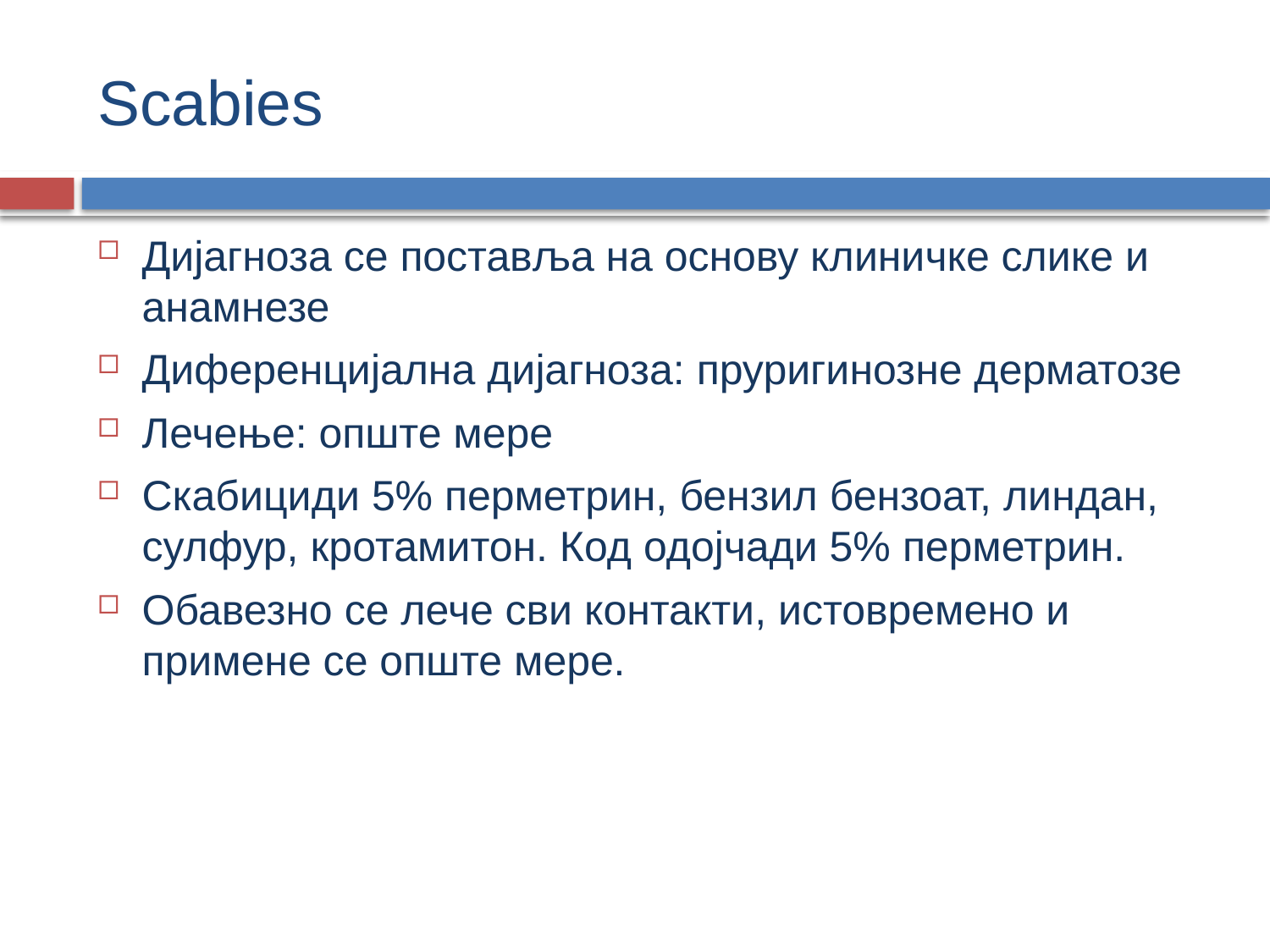

# Scabies
Дијагноза се поставља на основу клиничке слике и анамнезе
Диференцијална дијагноза: пруригинозне дерматозе
Лечење: опште мере
Скабициди 5% перметрин, бензил бензоат, линдан, сулфур, кротамитон. Код одојчади 5% перметрин.
Обавезно се лече сви контакти, истовремено и примене се опште мере.